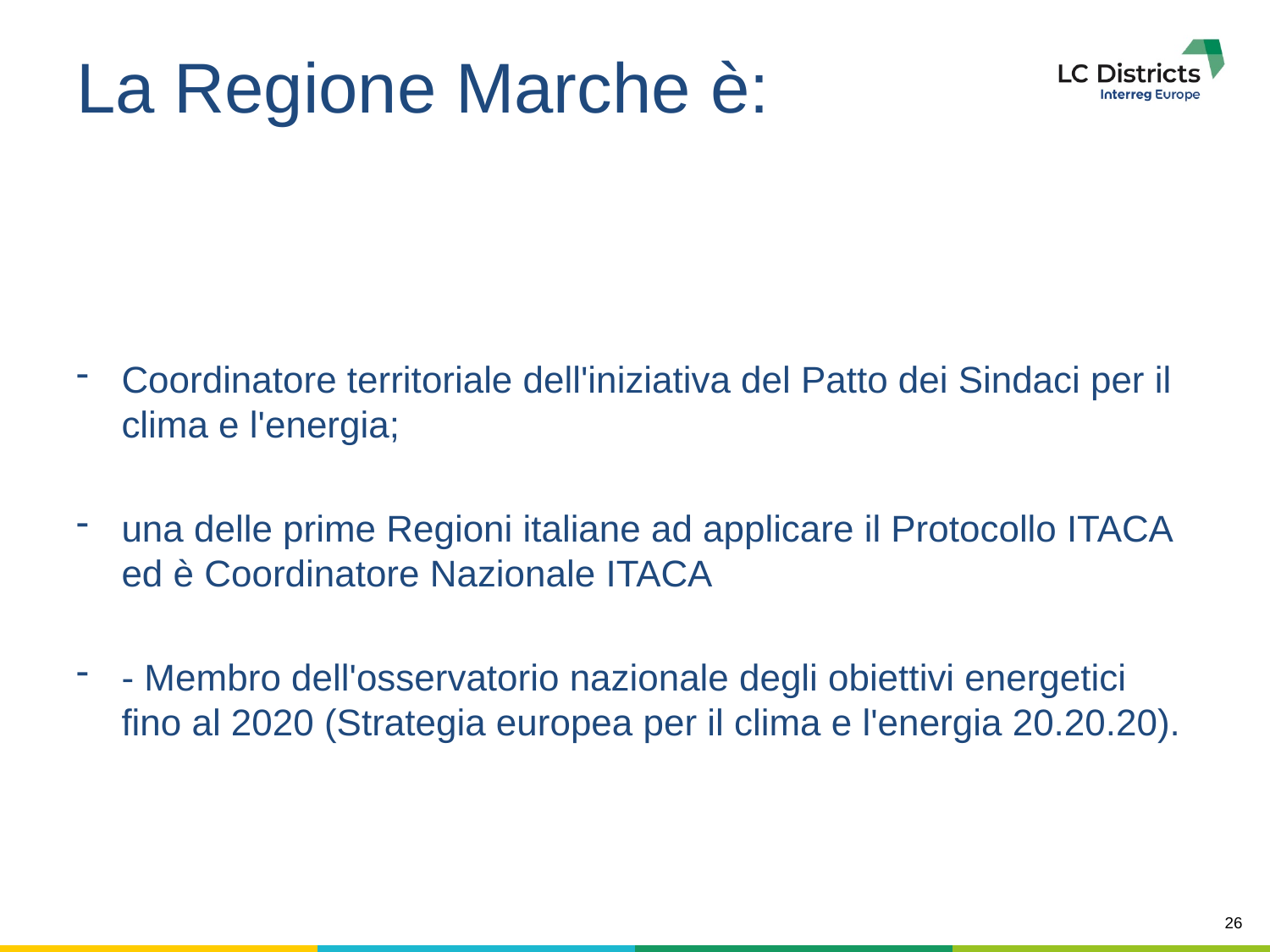

# La Regione Marche è:
Coordinatore territoriale dell'iniziativa del Patto dei Sindaci per il clima e l'energia;

una delle prime Regioni italiane ad applicare il Protocollo ITACA ed è Coordinatore Nazionale ITACA

- Membro dell'osservatorio nazionale degli obiettivi energetici fino al 2020 (Strategia europea per il clima e l'energia 20.20.20).